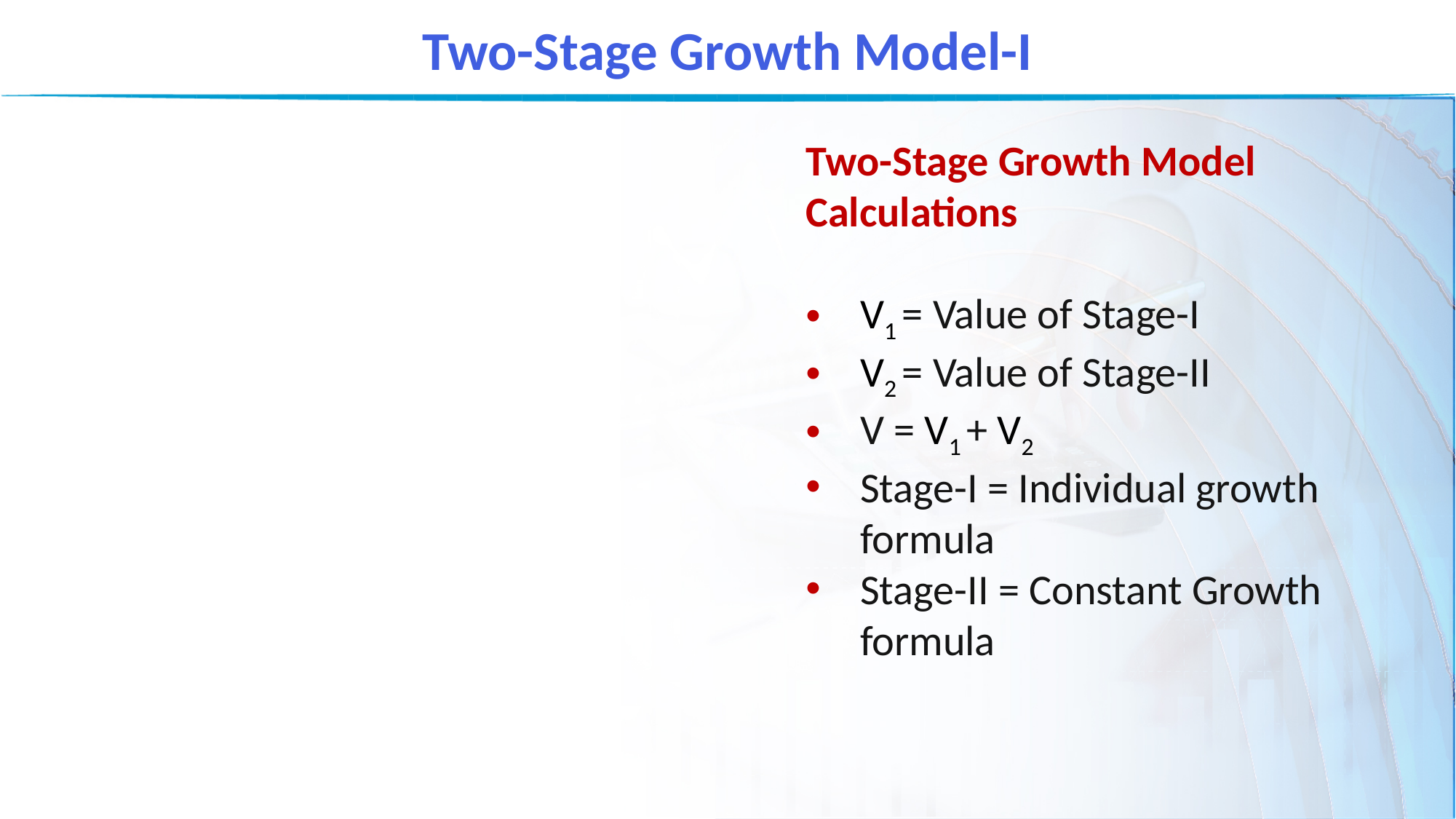

Two-Stage Growth Model-I
Two-Stage Growth Model Calculations

V1 = Value of Stage-I
V2 = Value of Stage-II
V = V1 + V2
Stage-I = Individual growth formula
Stage-II = Constant Growth formula